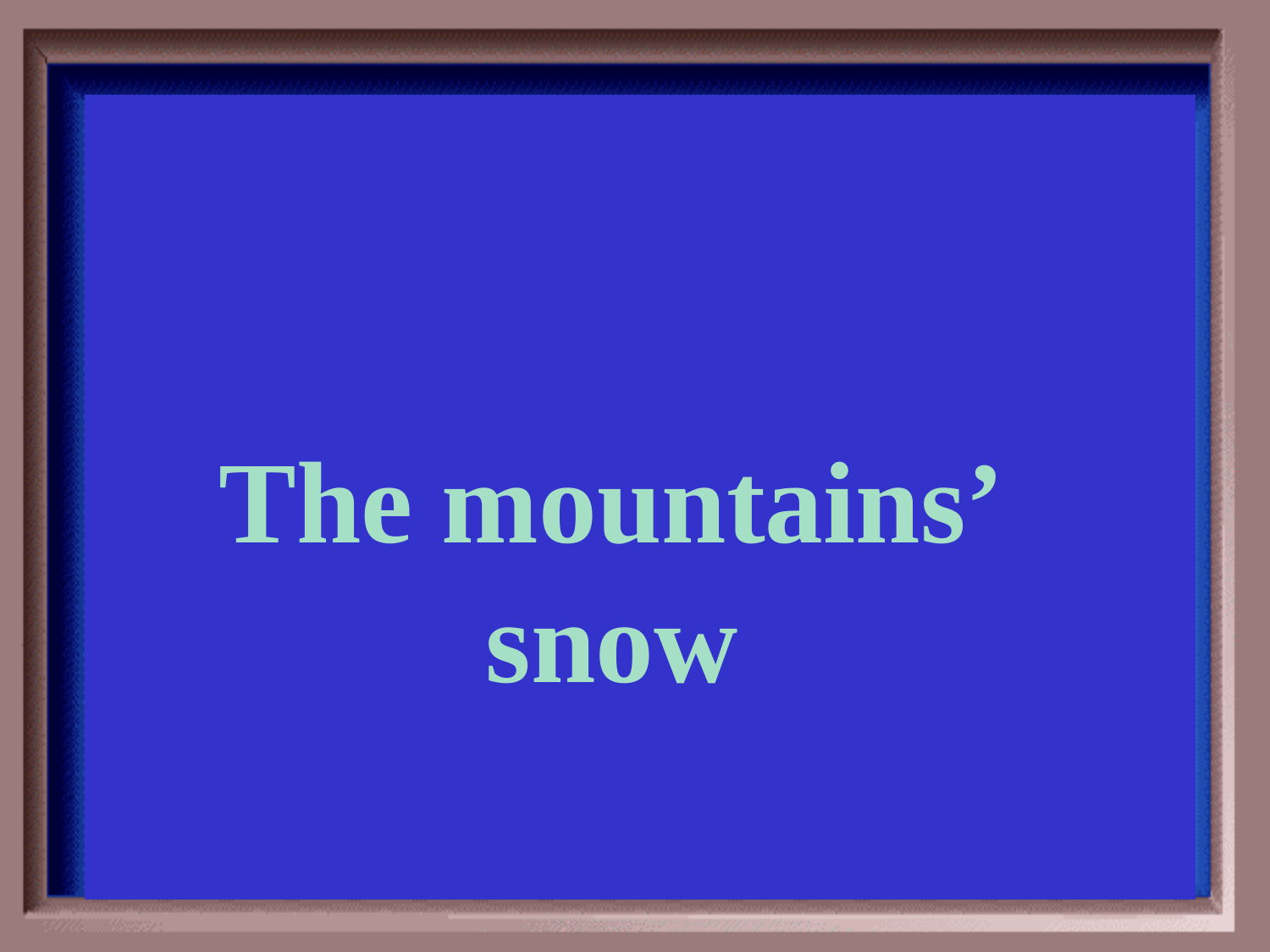

Category #4 $200 Question

The mountains’
snow